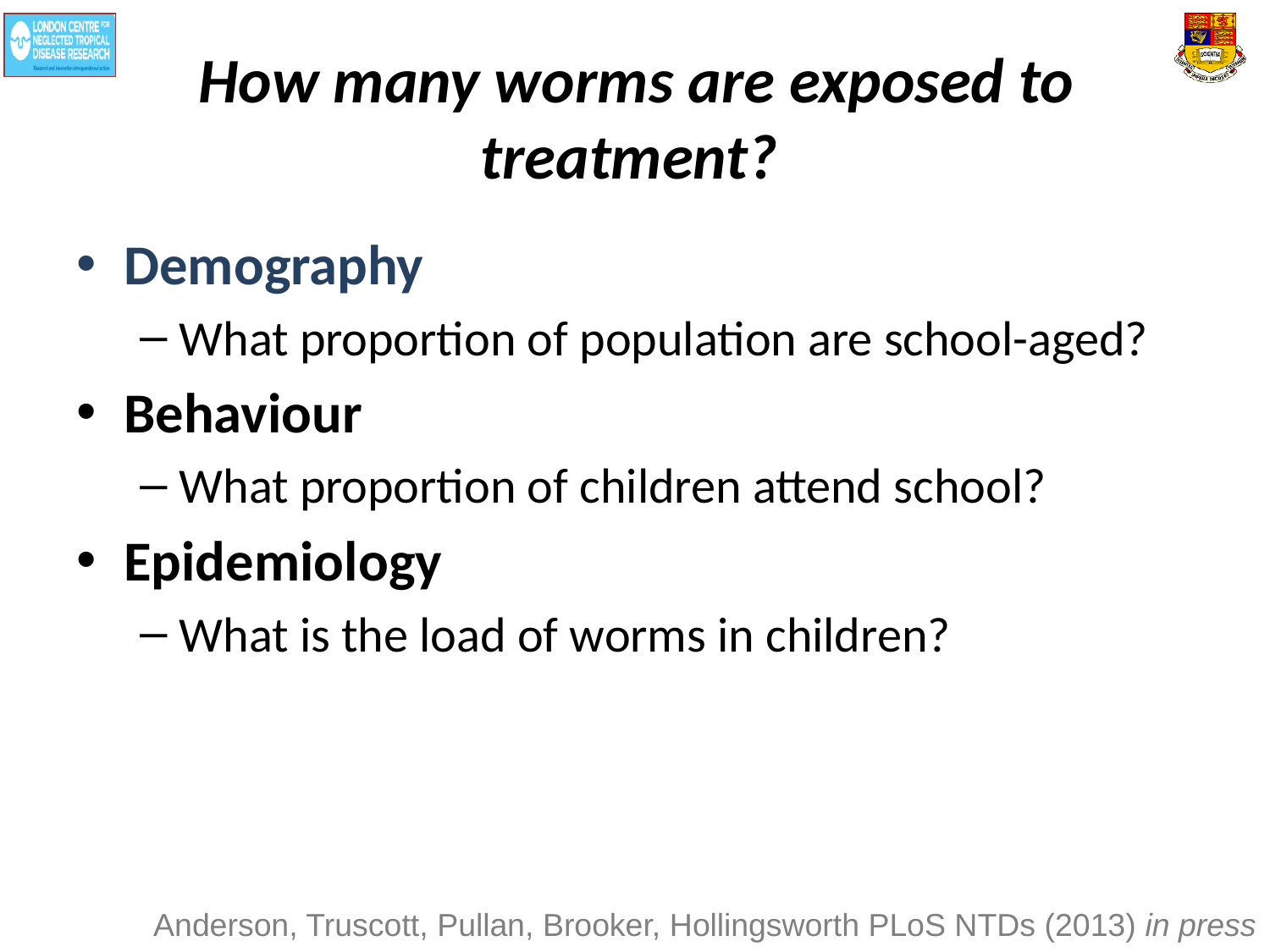

# How many worms are exposed to treatment?
Demography
What proportion of population are school-aged?
Behaviour
What proportion of children attend school?
Epidemiology
What is the load of worms in children?
Anderson, Truscott, Pullan, Brooker, Hollingsworth PLoS NTDs (2013) in press